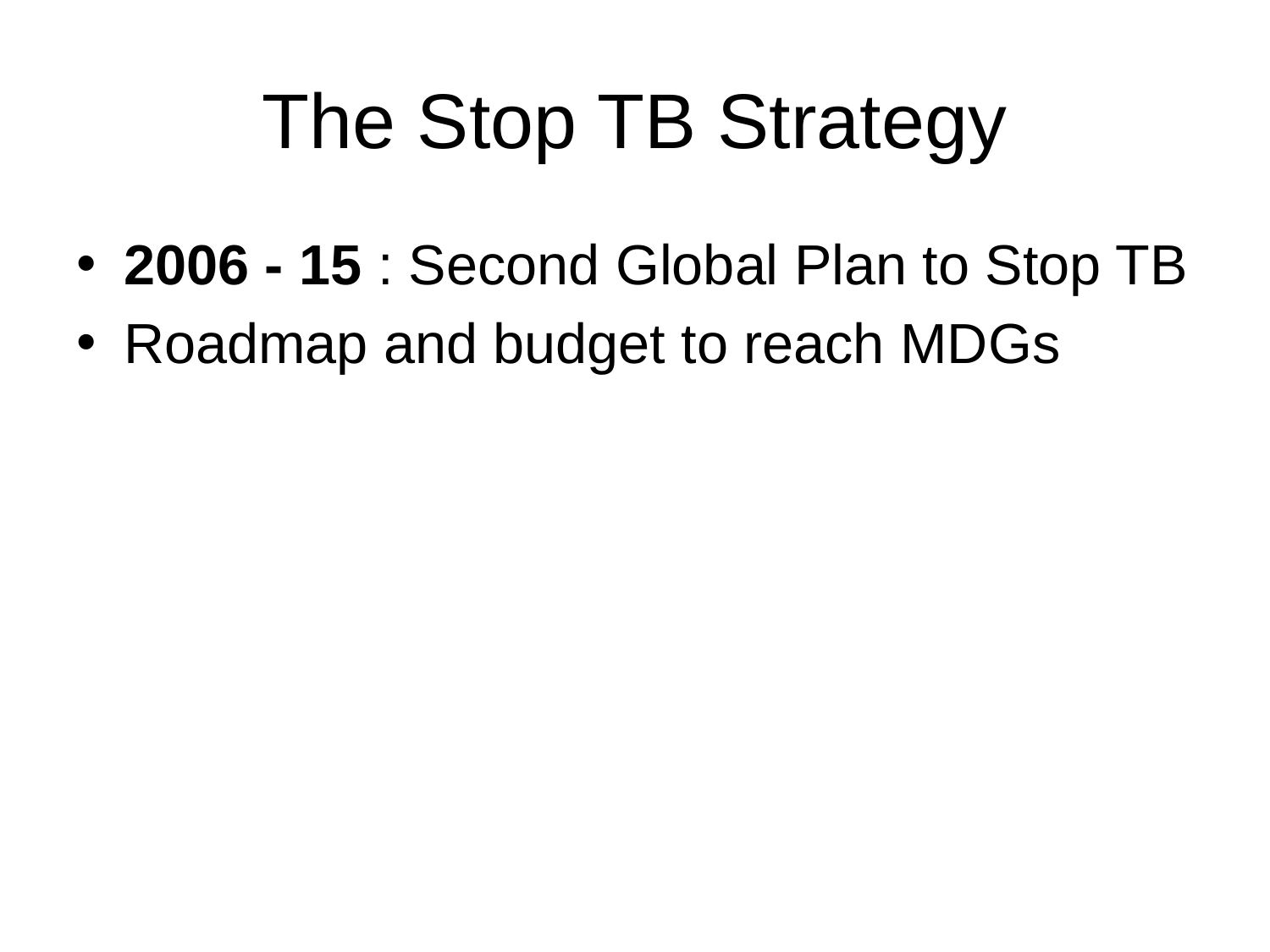

# The Stop TB Strategy
2006 - 15 : Second Global Plan to Stop TB
Roadmap and budget to reach MDGs